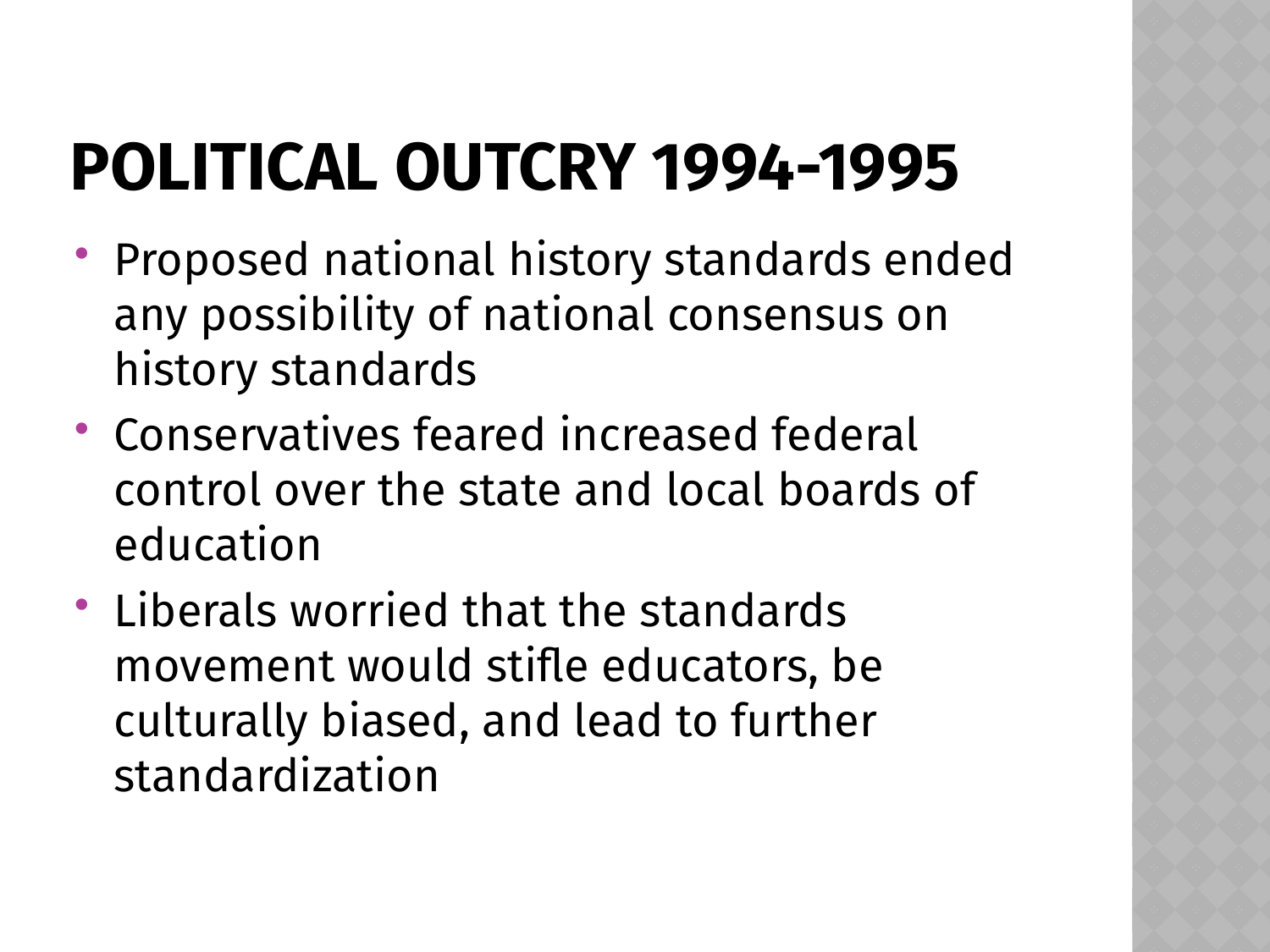

# Political outcry 1994-1995
Proposed national history standards ended any possibility of national consensus on history standards
Conservatives feared increased federal control over the state and local boards of education
Liberals worried that the standards movement would stifle educators, be culturally biased, and lead to further standardization